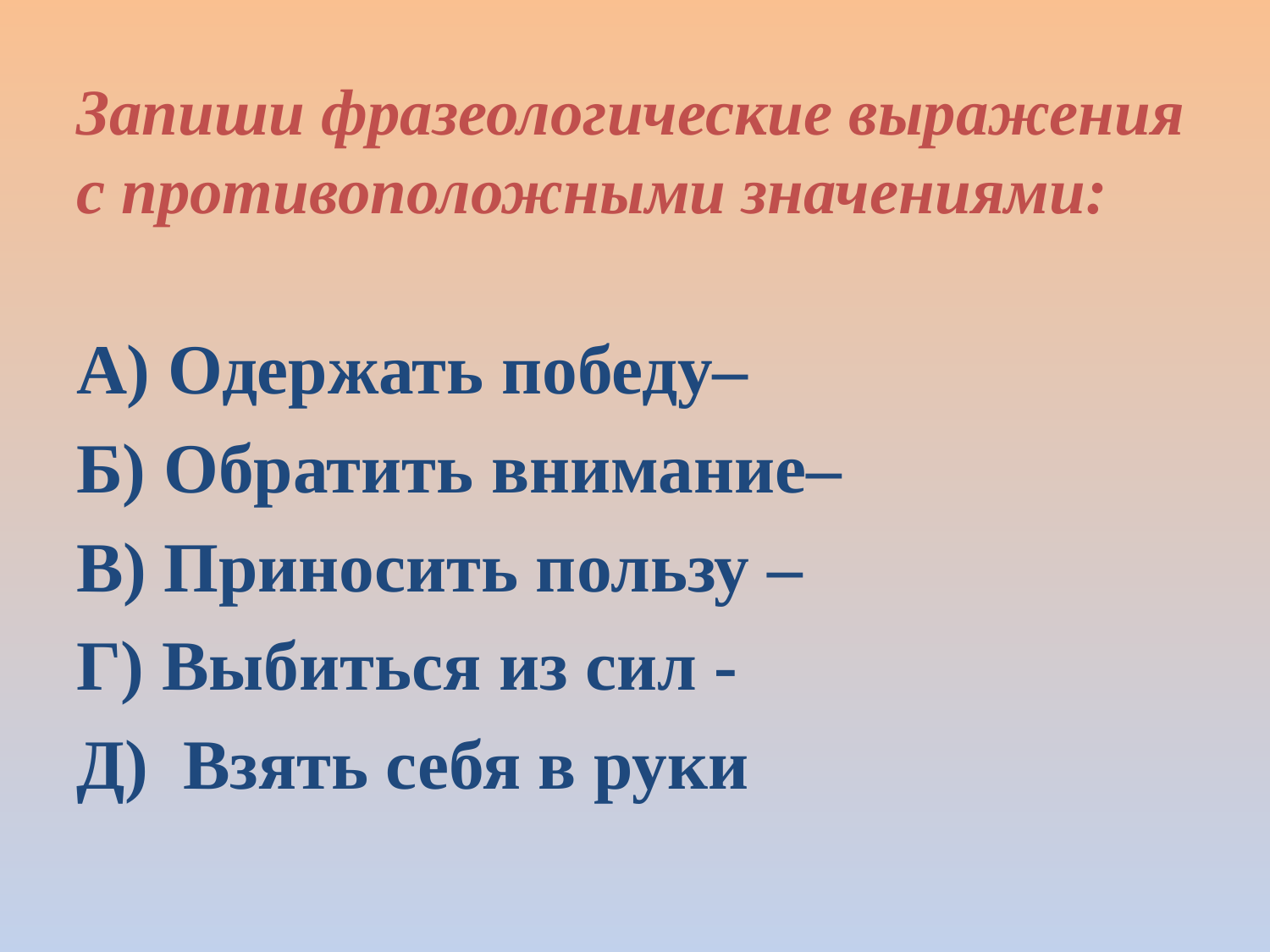

# Запиши фразеологические выражения с противоположными значениями:
А) Одержать победу–
Б) Обратить внимание–
В) Приносить пользу –
Г) Выбиться из сил -
Д)  Взять себя в руки